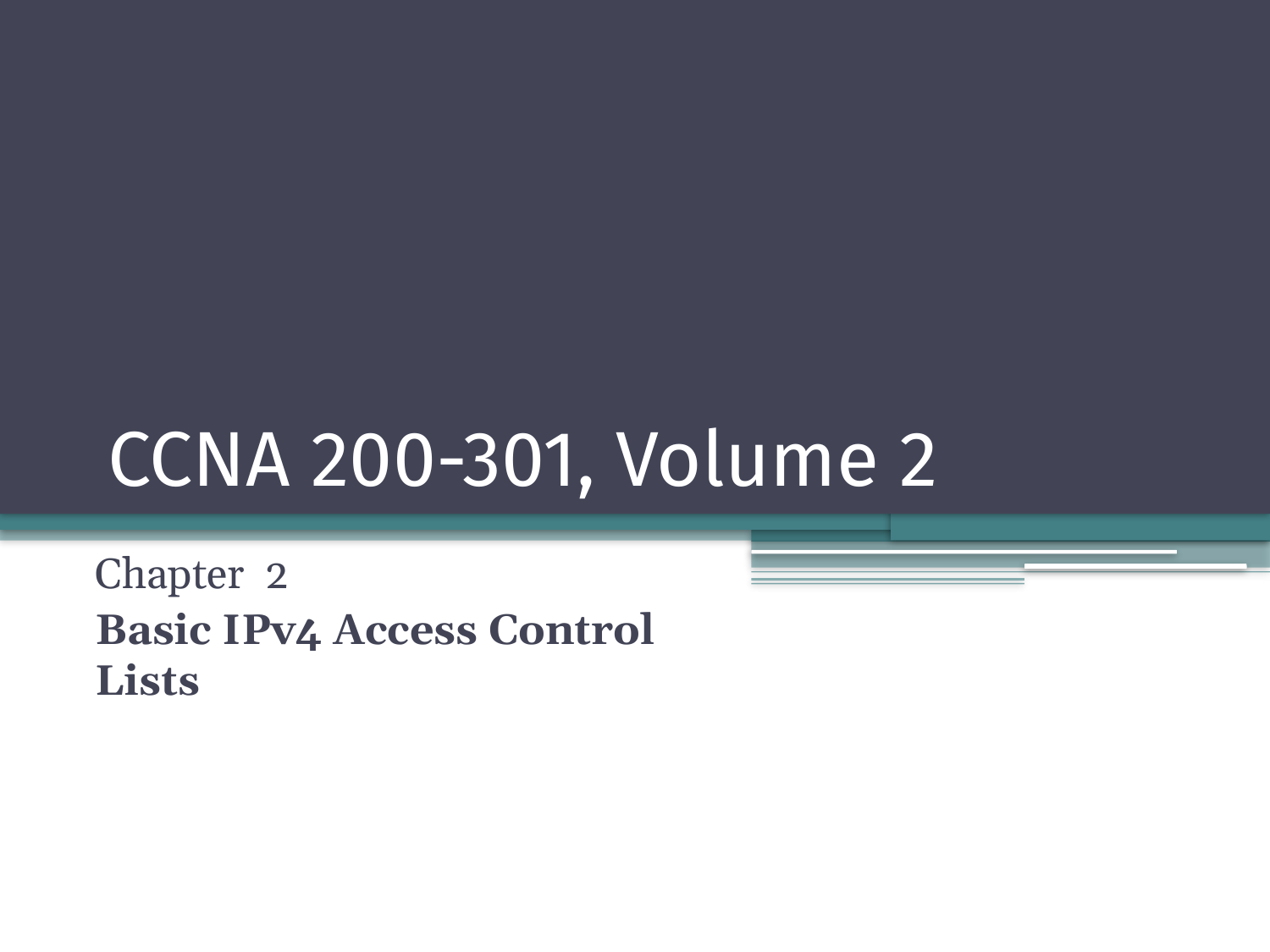

# CCNA 200-301, Volume 2
Chapter  2
Basic IPv4 Access Control Lists